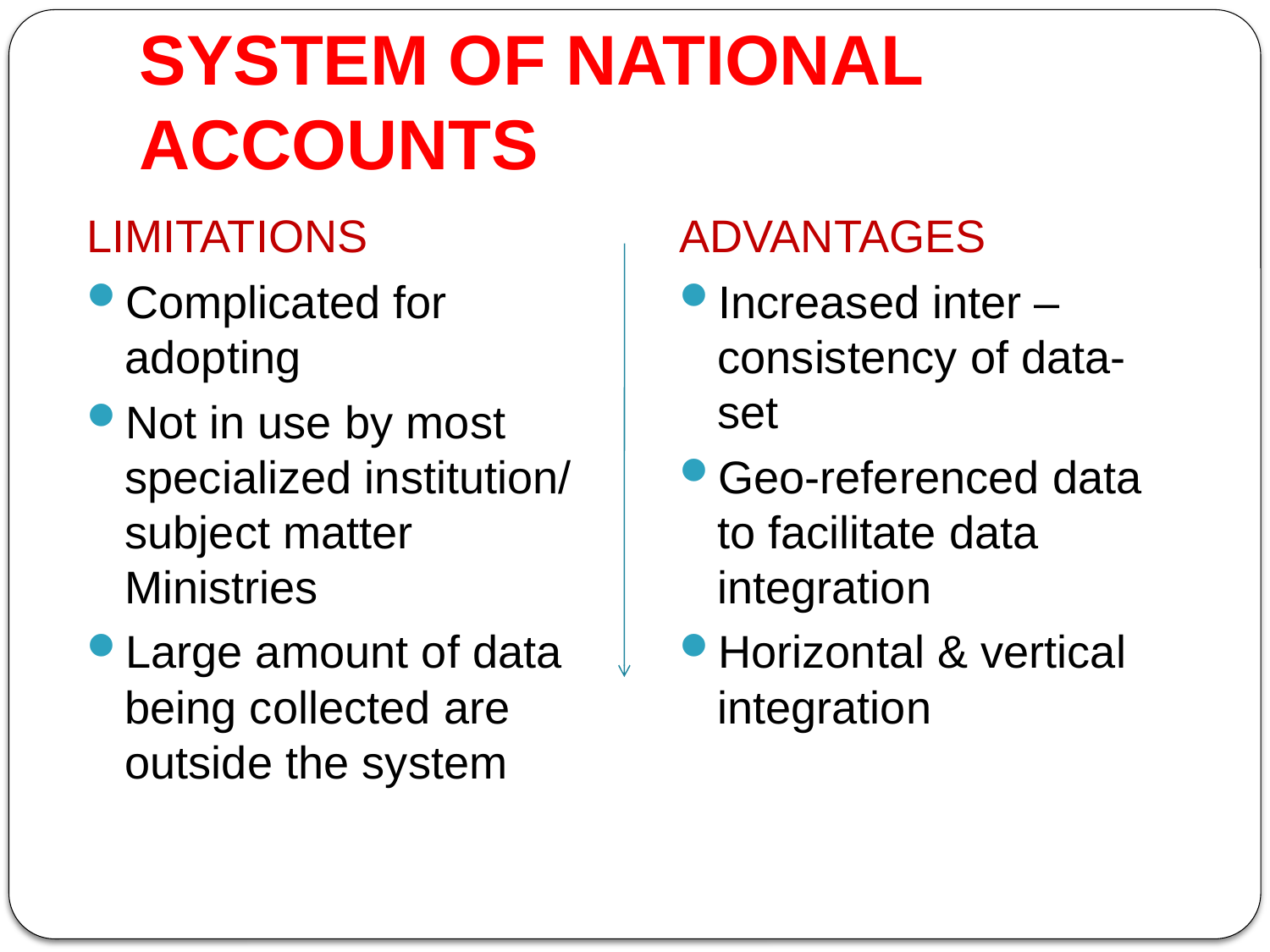

# SYSTEM OF NATIONAL ACCOUNTS
LIMITATIONS
Complicated for adopting
Not in use by most specialized institution/ subject matter Ministries
Large amount of data being collected are outside the system
ADVANTAGES
Increased inter – consistency of data-set
Geo-referenced data to facilitate data integration
Horizontal & vertical integration